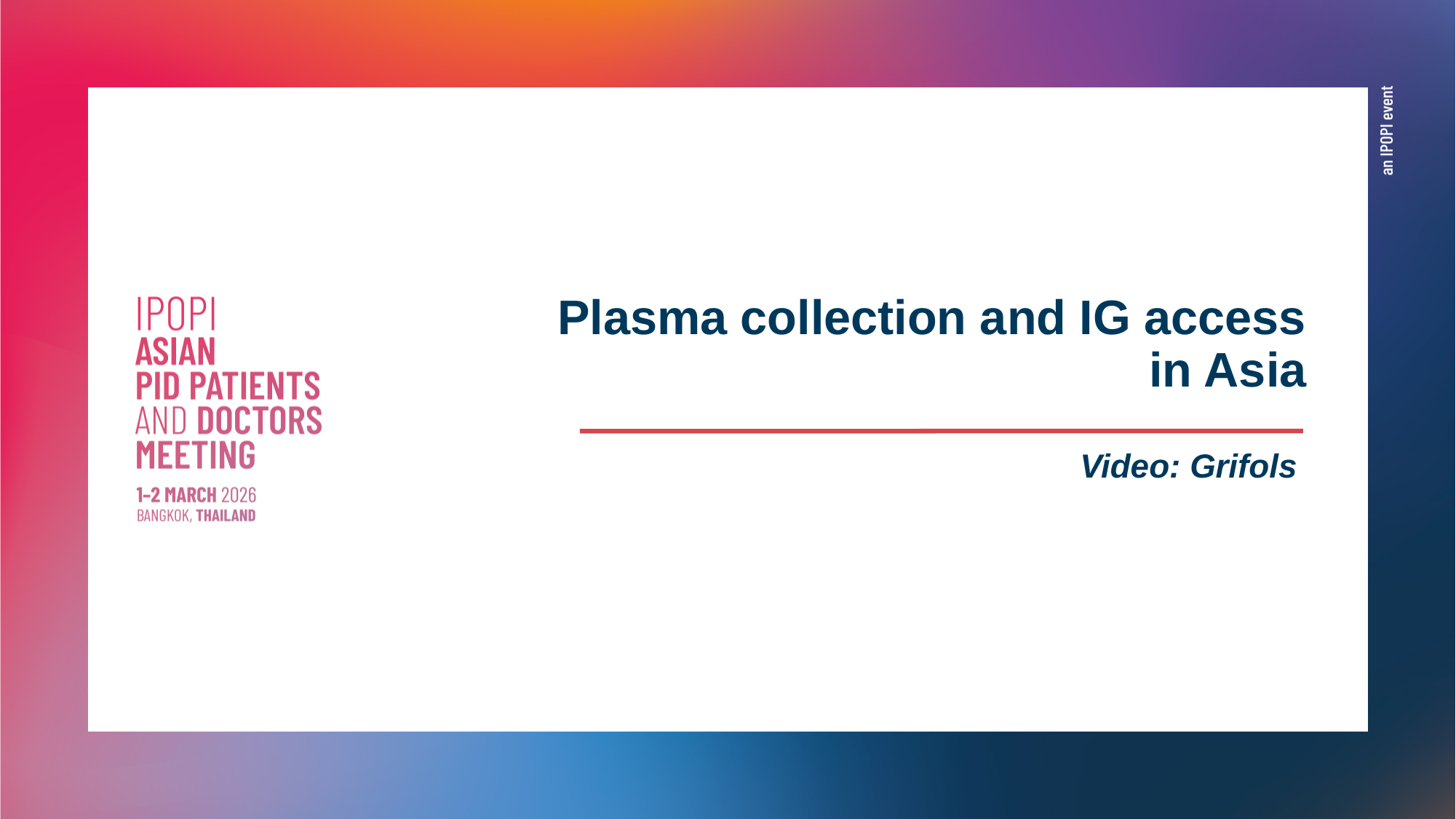

# Plasma collection and IG access in Asia
Video: Grifols